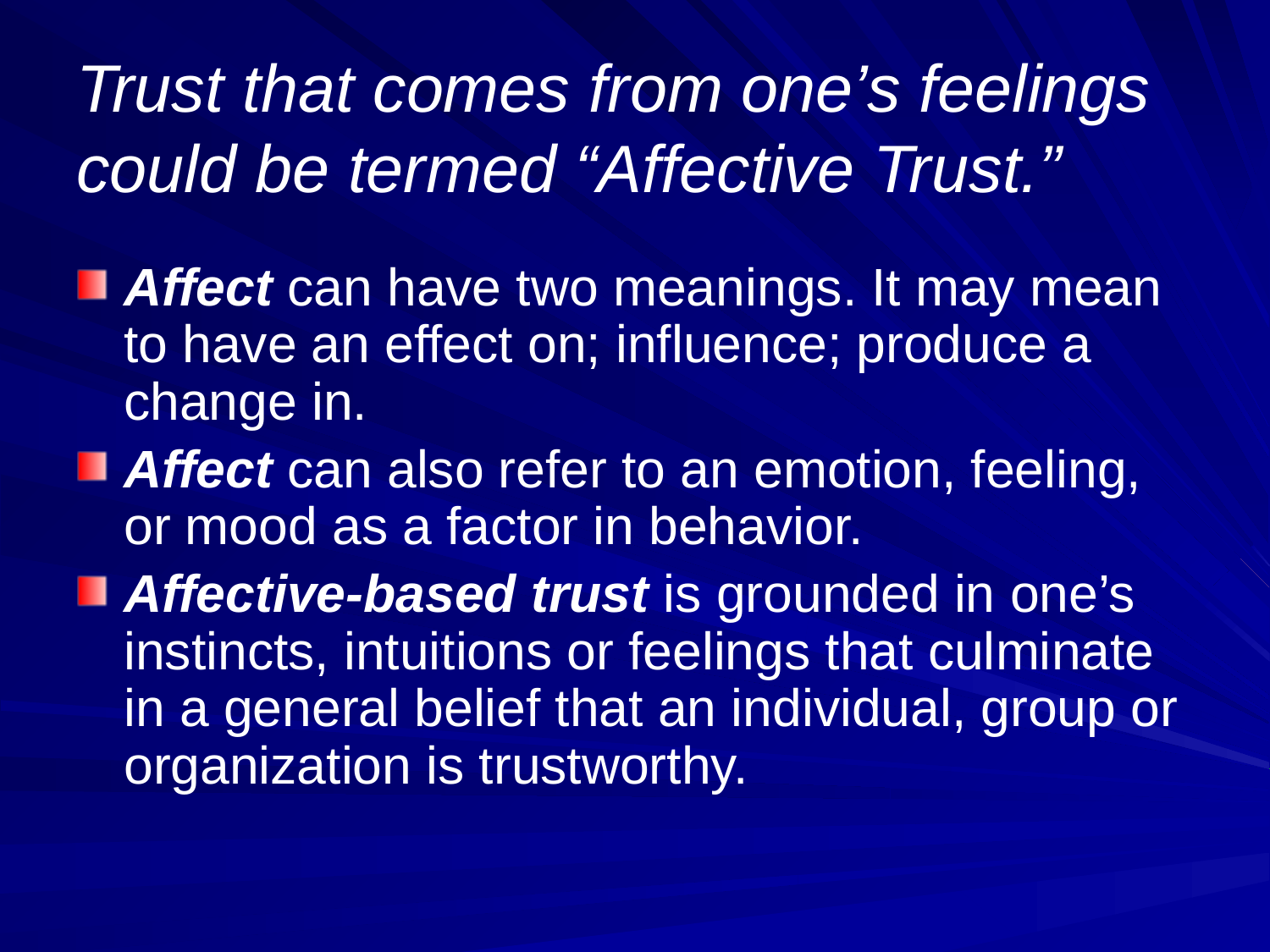

# Trust that comes from one’s feelings could be termed “Affective Trust.”
Affect can have two meanings. It may mean to have an effect on; influence; produce a change in.
Affect can also refer to an emotion, feeling, or mood as a factor in behavior.
Affective-based trust is grounded in one’s instincts, intuitions or feelings that culminate in a general belief that an individual, group or organization is trustworthy.